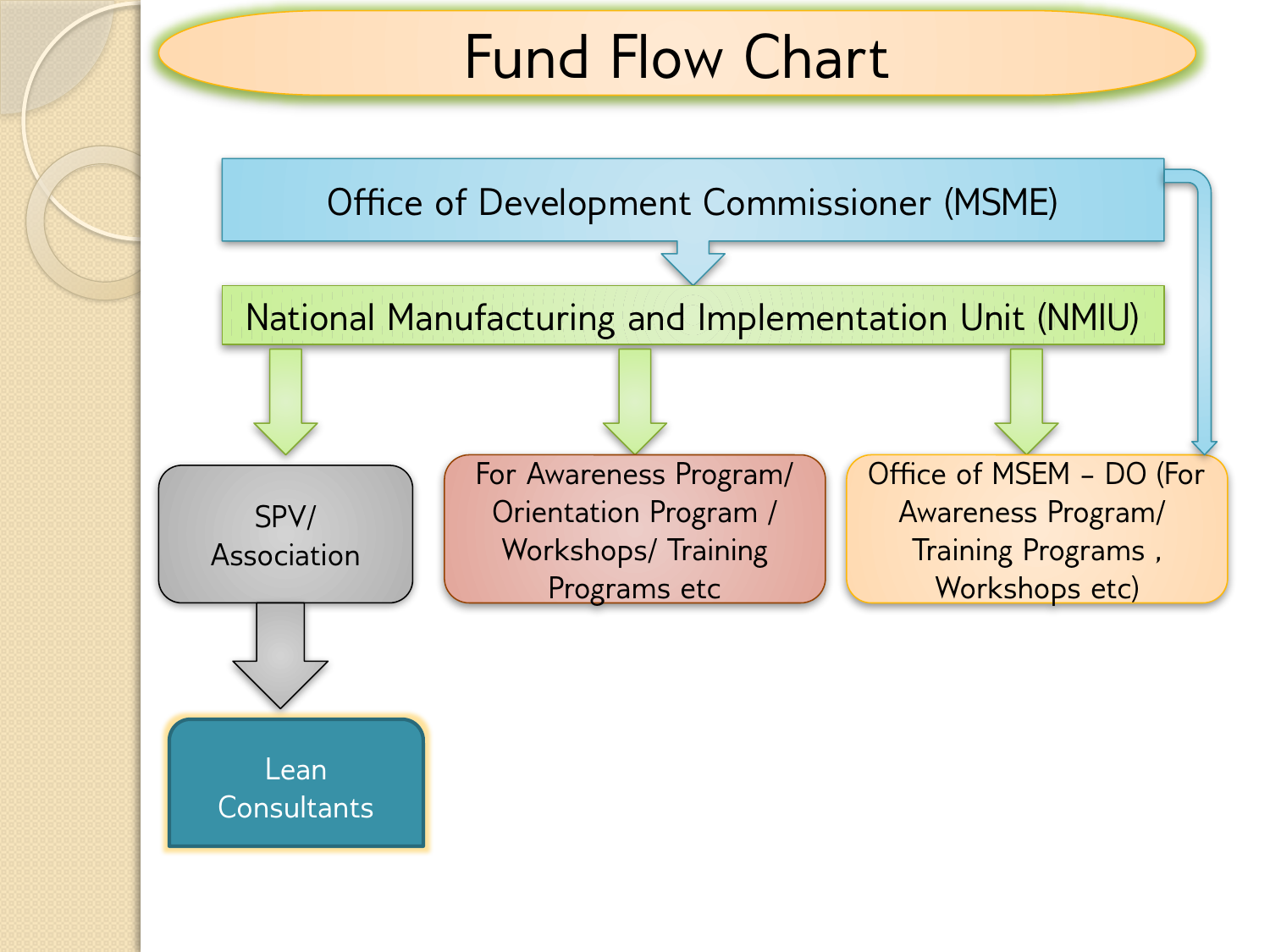

Fund Flow Chart
Office of Development Commissioner (MSME)
National Manufacturing and Implementation Unit (NMIU)

For Awareness Program/ Orientation Program / Workshops/ Training Programs etc
Office of MSEM – DO (For Awareness Program/  Training Programs , Workshops etc)
SPV/ Association

Lean Consultants